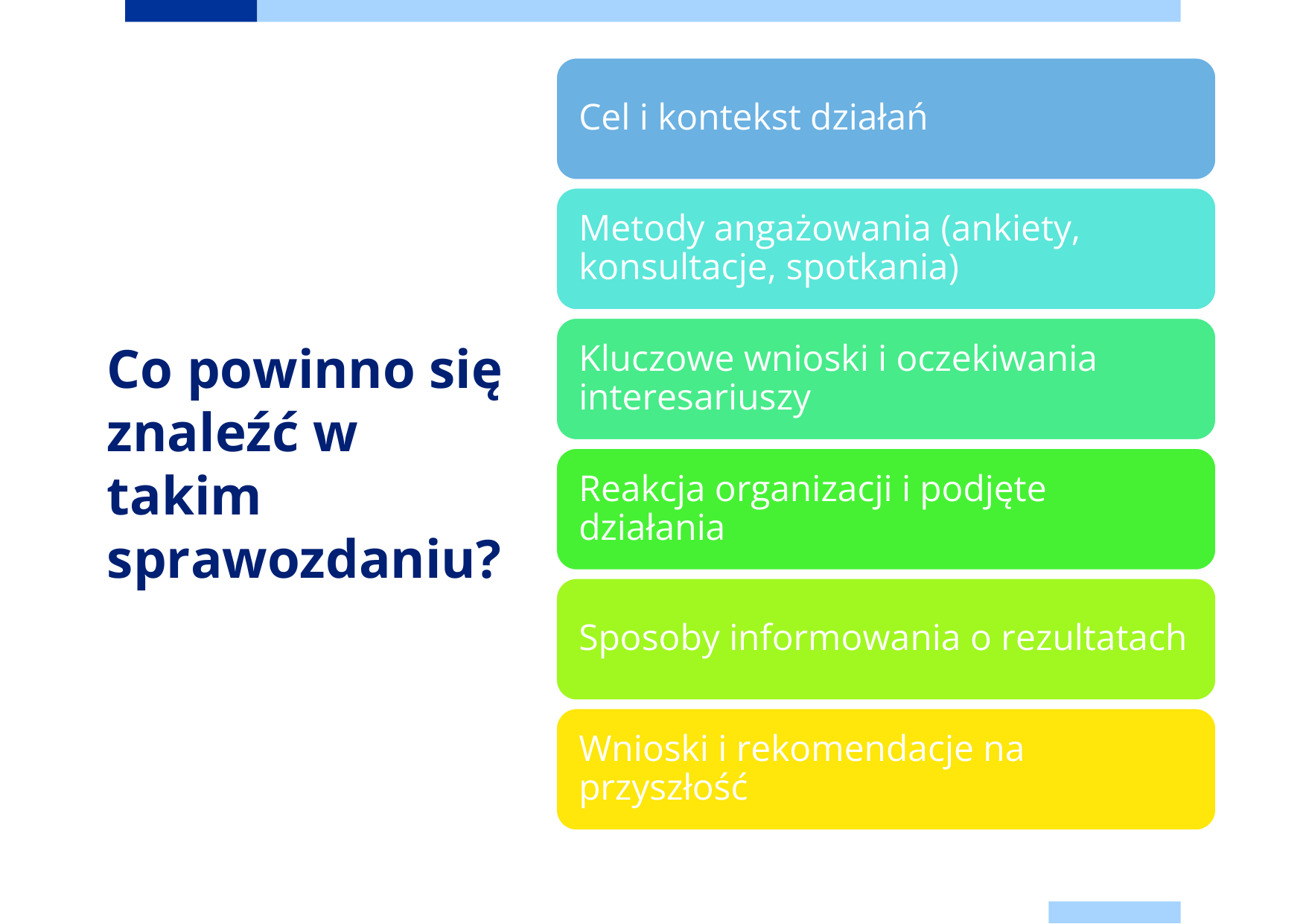

Cel i kontekst działań
Metody angażowania (ankiety, konsultacje, spotkania)
Kluczowe wnioski i oczekiwania interesariuszy
Reakcja organizacji i podjęte działania
Sposoby informowania o rezultatach
Wnioski i rekomendacje na przyszłość
# Co powinno się znaleźć w takim sprawozdaniu?